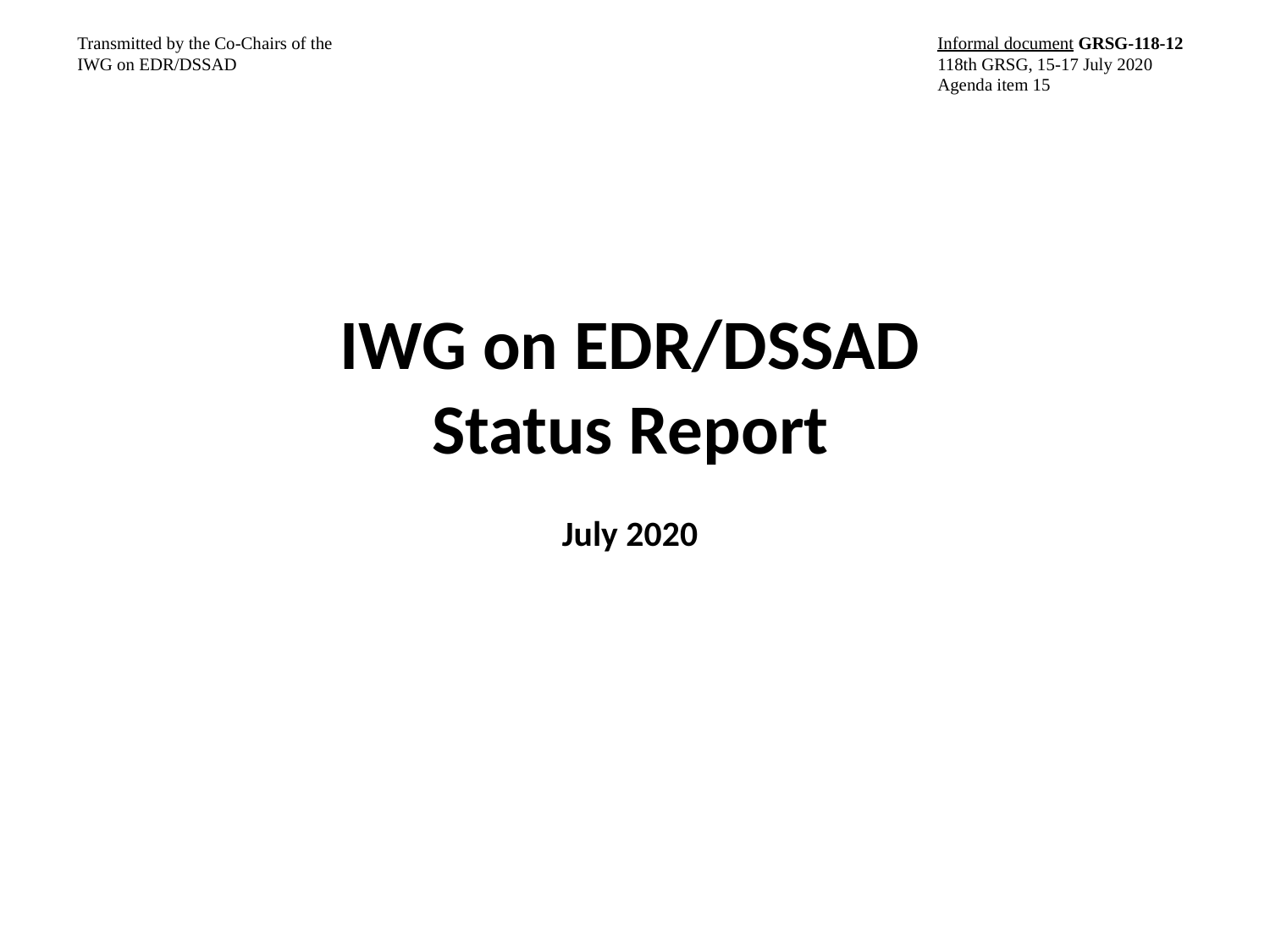

Transmitted by the Co-Chairs of the
IWG on EDR/DSSAD
Informal document GRSG-118-12
118th GRSG, 15-17 July 2020
Agenda item 15
IWG on EDR/DSSAD
Status Report
July 2020